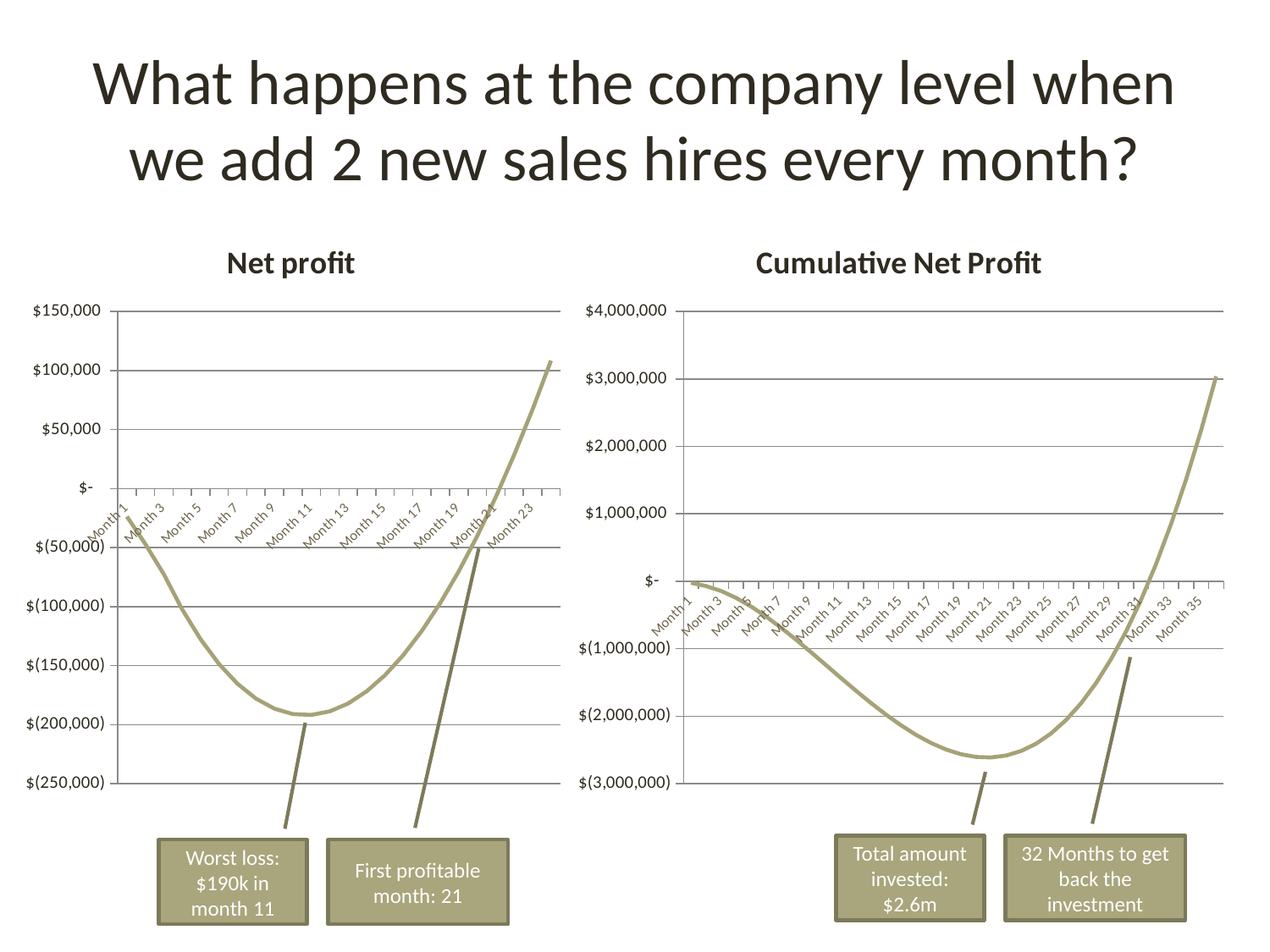

# What happens at the company level when we add 2 new sales hires every month?

### Chart:

| Category | Net profit |
|---|---|
| Month 1 | -23728.22048611111 |
| Month 2 | -47070.93142361109 |
| Month 3 | -72592.23871527775 |
| Month 4 | -102416.619357639 |
| Month 5 | -127760.7789388021 |
| Month 6 | -148736.7229852973 |
| Month 7 | -165453.6568854912 |
| Month 8 | -178018.0558930414 |
| Month 9 | -186533.733380264 |
| Month 10 | -191101.9073851672 |
| Month 11 | -191821.2654948088 |
| Month 12 | -188788.0281065705 |
| Month 13 | -182096.0101078994 |
| Month 14 | -171836.6810140559 |
| Month 15 | -158099.2236024198 |
| Month 16 | -140970.5910809358 |
| Month 17 | -120535.56282735 |
| Month 18 | -96876.7987349648 |
| Month 19 | -70074.89219975041 |
| Month 20 | -40208.42178277752 |
| Month 21 | -7354.001581089804 |
| Month 22 | 28413.6696606942 |
| Month 23 | 67021.76066657259 |
| Month 24 | 108399.260942443 |

### Chart:

| Category | Cumulative Net Profit |
|---|---|
| Month 1 | -23728.22048611111 |
| Month 2 | -70799.15190972223 |
| Month 3 | -143391.3906249999 |
| Month 4 | -245808.0099826389 |
| Month 5 | -373568.7889214409 |
| Month 6 | -522305.5119067381 |
| Month 7 | -687759.1687922295 |
| Month 8 | -865777.2246852708 |
| Month 9 | -1052310.95806553 |
| Month 10 | -1243412.8654507 |
| Month 11 | -1435234.13094551 |
| Month 12 | -1624022.15905208 |
| Month 13 | -1806118.16915998 |
| Month 14 | -1977954.85017404 |
| Month 15 | -2136054.07377646 |
| Month 16 | -2277024.66485739 |
| Month 17 | -2397560.22768474 |
| Month 18 | -2494437.02641971 |
| Month 19 | -2564511.91861946 |
| Month 20 | -2604720.34040223 |
| Month 21 | -2612074.34198332 |
| Month 22 | -2583660.67232263 |
| Month 23 | -2516638.91165606 |
| Month 24 | -2408239.65071361 |
| Month 25 | -2255762.71545706 |
| Month 26 | -2056575.4361991 |
| Month 27 | -1808110.95999465 |
| Month 28 | -1507866.60522221 |
| Month 29 | -1153402.25730085 |
| Month 30 | -742338.804514166 |
| Month 31 | -272356.6129386387 |
| Month 32 | 258805.9605011455 |
| Month 33 | 853354.0178037212 |
| Month 34 | 1513437.53341765 |
| Month 35 | 2241152.7324303 |
| Month 36 | 3038543.43430183 |
Total amount invested: $2.6m
32 Months to get back the investment
Worst loss: $190k in month 11
First profitable month: 21